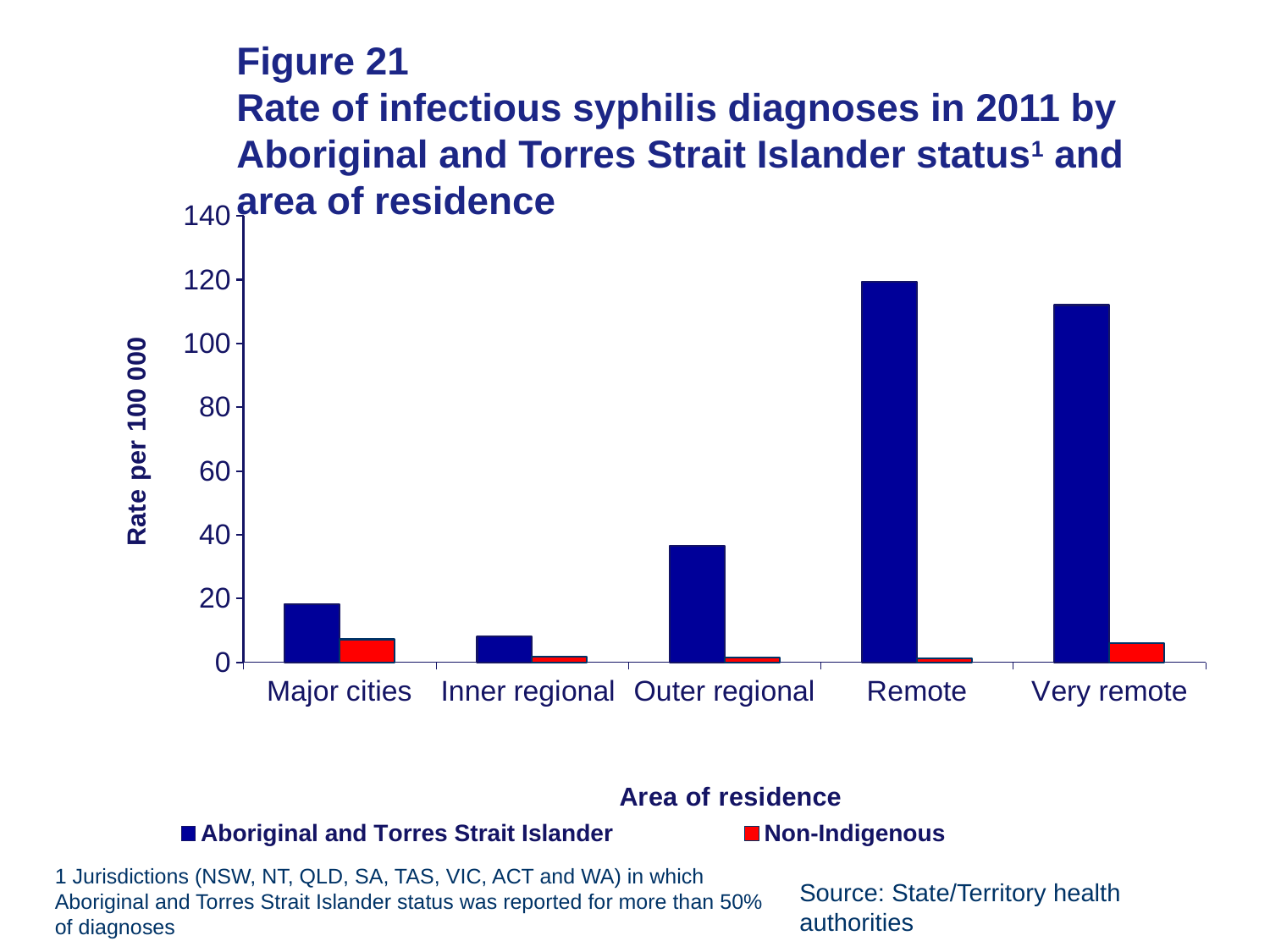

# Figure 21 Rate of infectious syphilis diagnoses in 2011 by Aboriginal and Torres Strait Islander status1 and area of residence

### Chart

| Category | Aboriginal and Torres Strait Islander | Non-Indigenous |
|---|---|---|
| Major cities | 18.125034855836226 | 7.16561067926023 |
| Inner regional  | 8.072328059412333 | 1.7058249723853136 |
| Outer regional | 36.49006152629807 | 1.4114198544995498 |
| Remote | 119.26209749042081 | 1.175175590819528 |
| Very remote | 112.02607152209933 | 6.033255303231411 |
1 Jurisdictions (NSW, NT, QLD, SA, TAS, VIC, ACT and WA) in which Aboriginal and Torres Strait Islander status was reported for more than 50% of diagnoses
Source: State/Territory health authorities